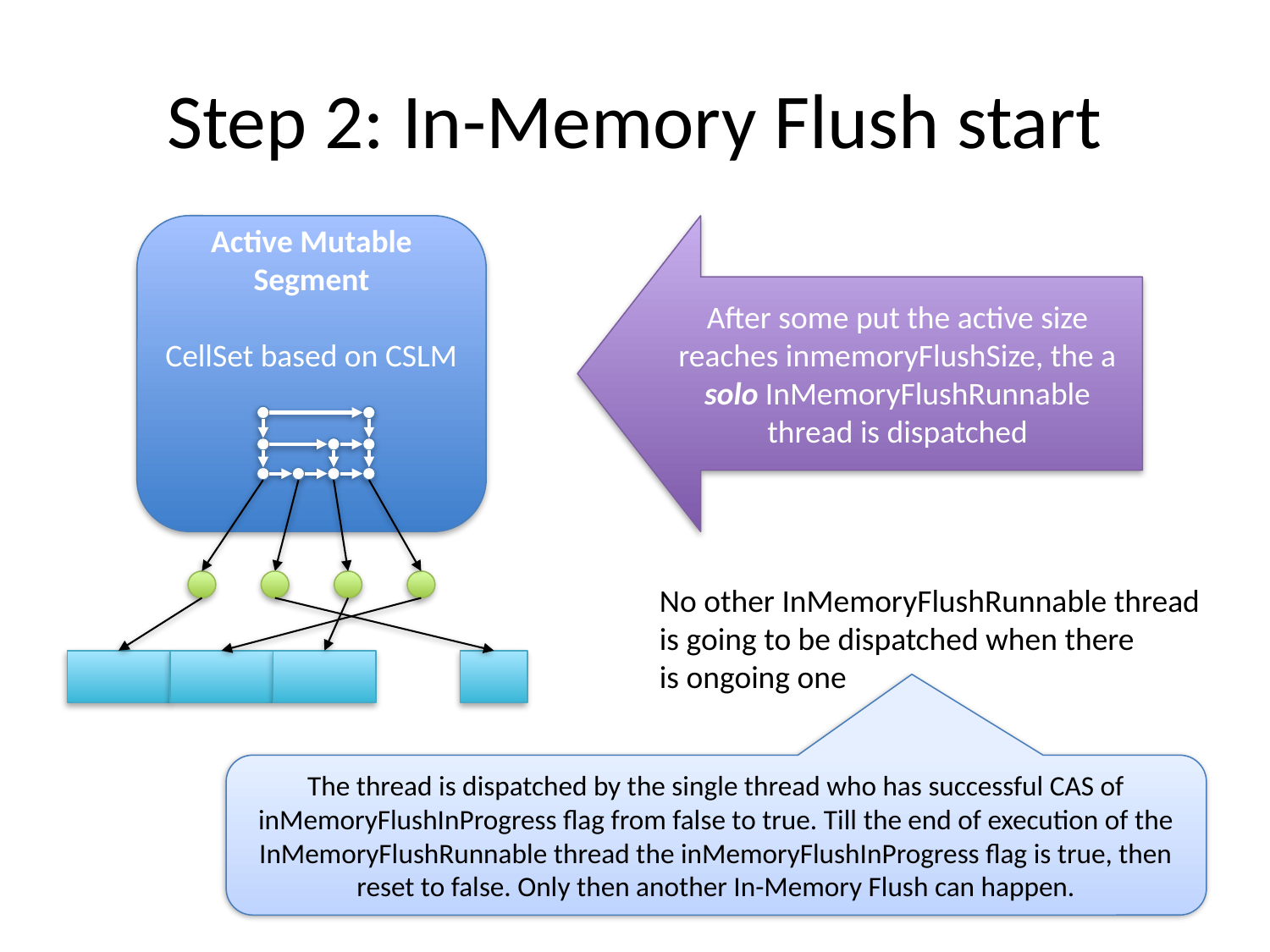

# Step 2: In-Memory Flush start
Active Mutable Segment

CellSet based on CSLM

After some put the active size reaches inmemoryFlushSize, the a solo InMemoryFlushRunnable thread is dispatched

No other InMemoryFlushRunnable thread
is going to be dispatched when there
is ongoing one

The thread is dispatched by the single thread who has successful CAS of inMemoryFlushInProgress flag from false to true. Till the end of execution of the InMemoryFlushRunnable thread the inMemoryFlushInProgress flag is true, then reset to false. Only then another In-Memory Flush can happen.